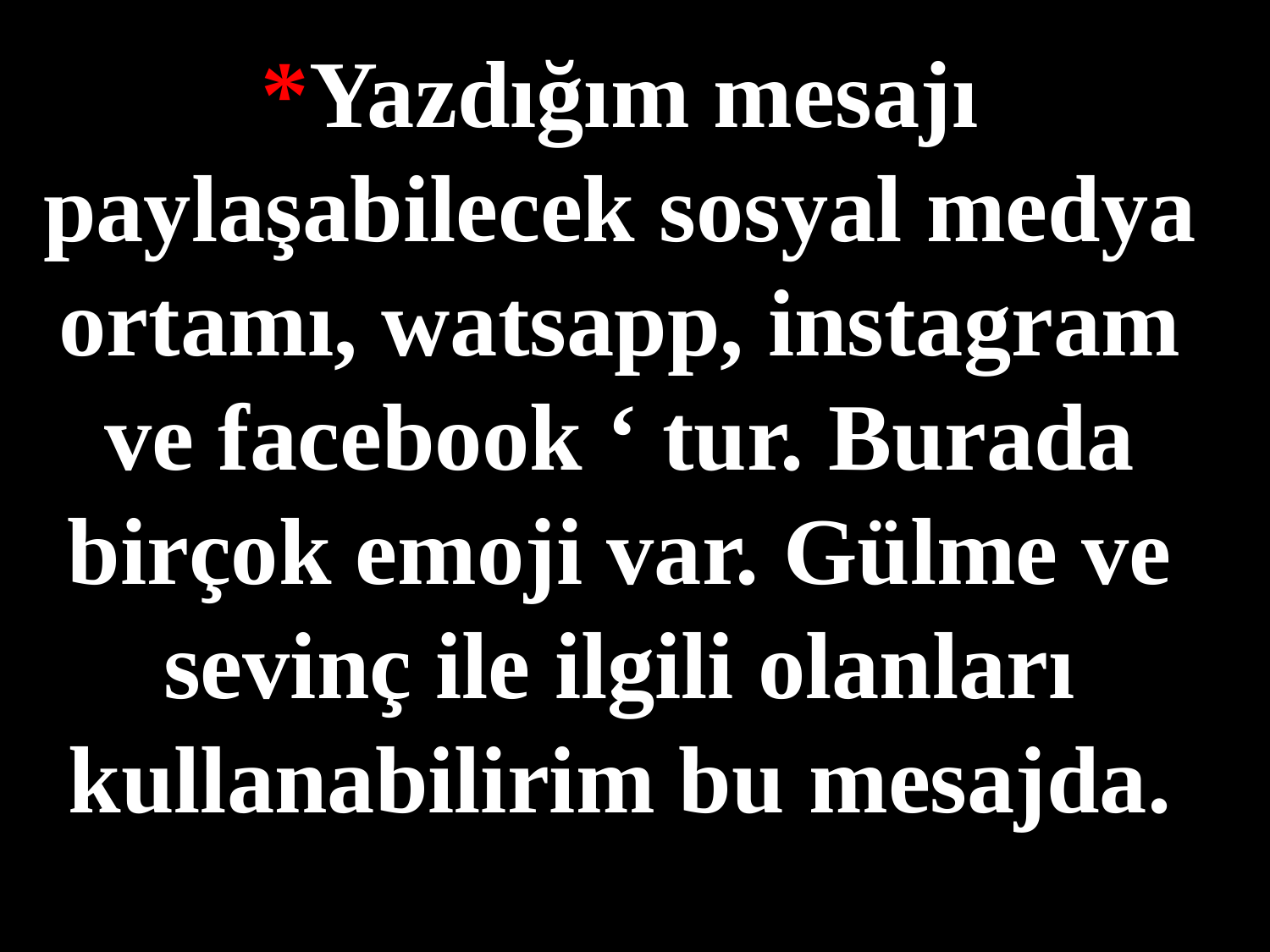

*Yazdığım mesajı paylaşabilecek sosyal medya ortamı, watsapp, instagram ve facebook ‘ tur. Burada birçok emoji var. Gülme ve sevinç ile ilgili olanları kullanabilirim bu mesajda.
#